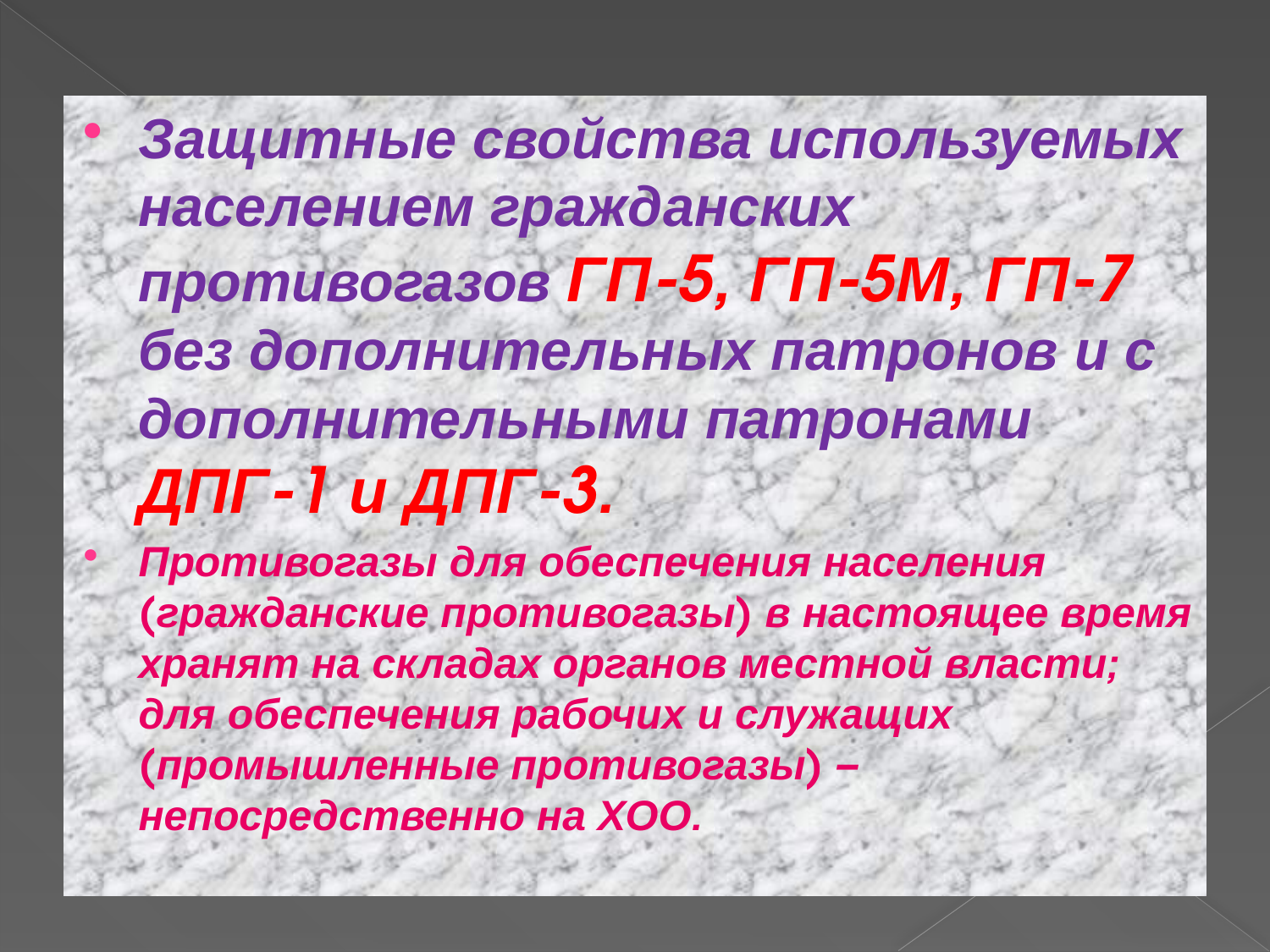

Защитные свойства используемых населением гражданских противогазов ГП-5, ГП-5М, ГП-7 без дополнительных патронов и с дополнительными патронами ДПГ-1 и ДПГ-3.
Противогазы для обеспечения населения (гражданские противогазы) в настоящее время хранят на складах органов местной власти; для обеспечения рабочих и служащих (промышленные противогазы) – непосредственно на ХОО.